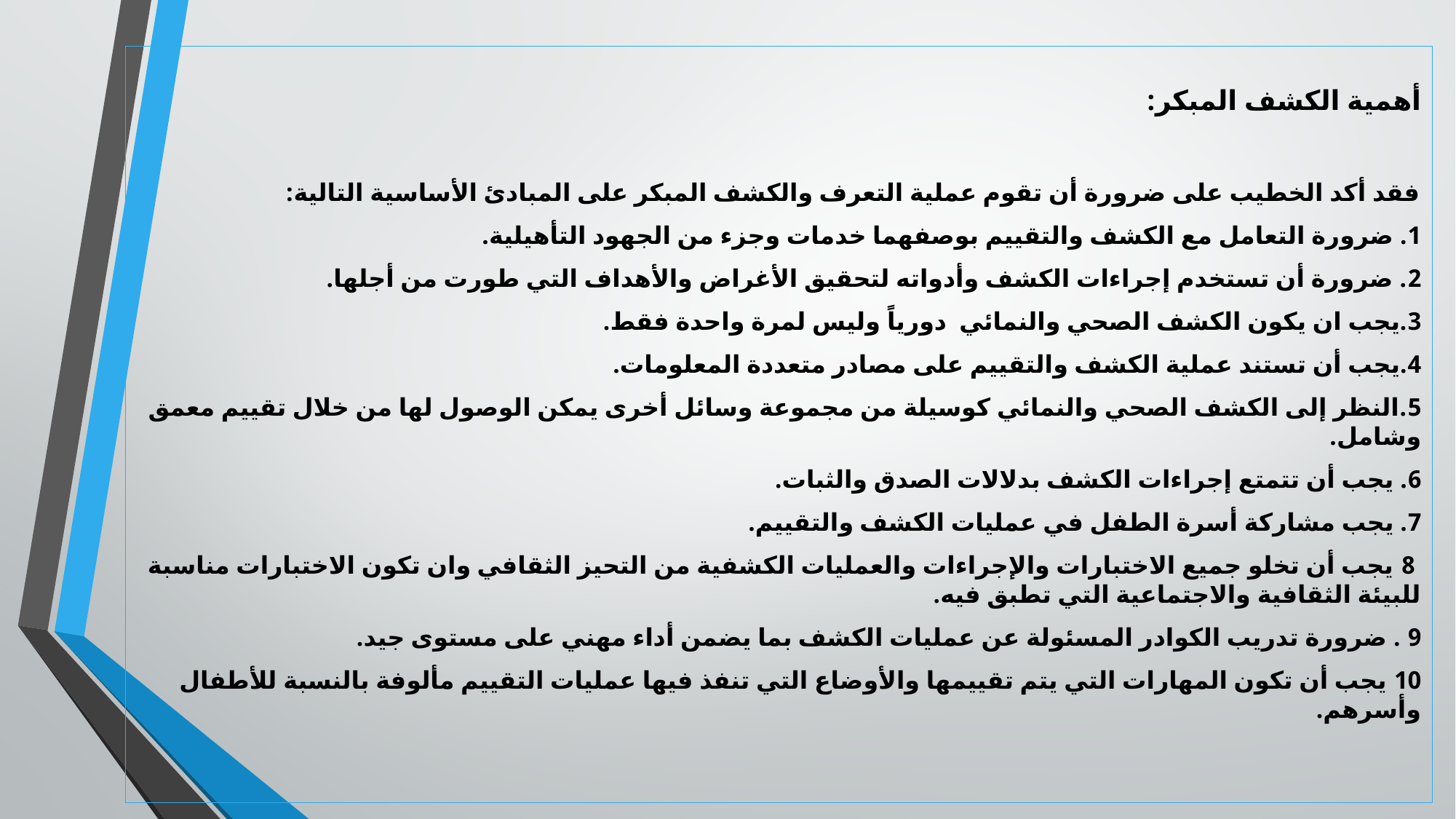

أهمية الكشف المبكر:

فقد أكد الخطيب على ضرورة أن تقوم عملية التعرف والكشف المبكر على المبادئ الأساسية التالية:
1. ضرورة التعامل مع الكشف والتقييم بوصفهما خدمات وجزء من الجهود التأهيلية.
2. ضرورة أن تستخدم إجراءات الكشف وأدواته لتحقيق الأغراض والأهداف التي طورت من أجلها.
3.يجب ان يكون الكشف الصحي والنمائي  دورياً وليس لمرة واحدة فقط.
4.يجب أن تستند عملية الكشف والتقييم على مصادر متعددة المعلومات.
5.النظر إلى الكشف الصحي والنمائي كوسيلة من مجموعة وسائل أخرى يمكن الوصول لها من خلال تقييم معمق وشامل.
6. يجب أن تتمتع إجراءات الكشف بدلالات الصدق والثبات.
7. يجب مشاركة أسرة الطفل في عمليات الكشف والتقييم.
 8 يجب أن تخلو جميع الاختبارات والإجراءات والعمليات الكشفية من التحيز الثقافي وان تكون الاختبارات مناسبة للبيئة الثقافية والاجتماعية التي تطبق فيه.
9 . ضرورة تدريب الكوادر المسئولة عن عمليات الكشف بما يضمن أداء مهني على مستوى جيد.
10 يجب أن تكون المهارات التي يتم تقييمها والأوضاع التي تنفذ فيها عمليات التقييم مألوفة بالنسبة للأطفال وأسرهم.